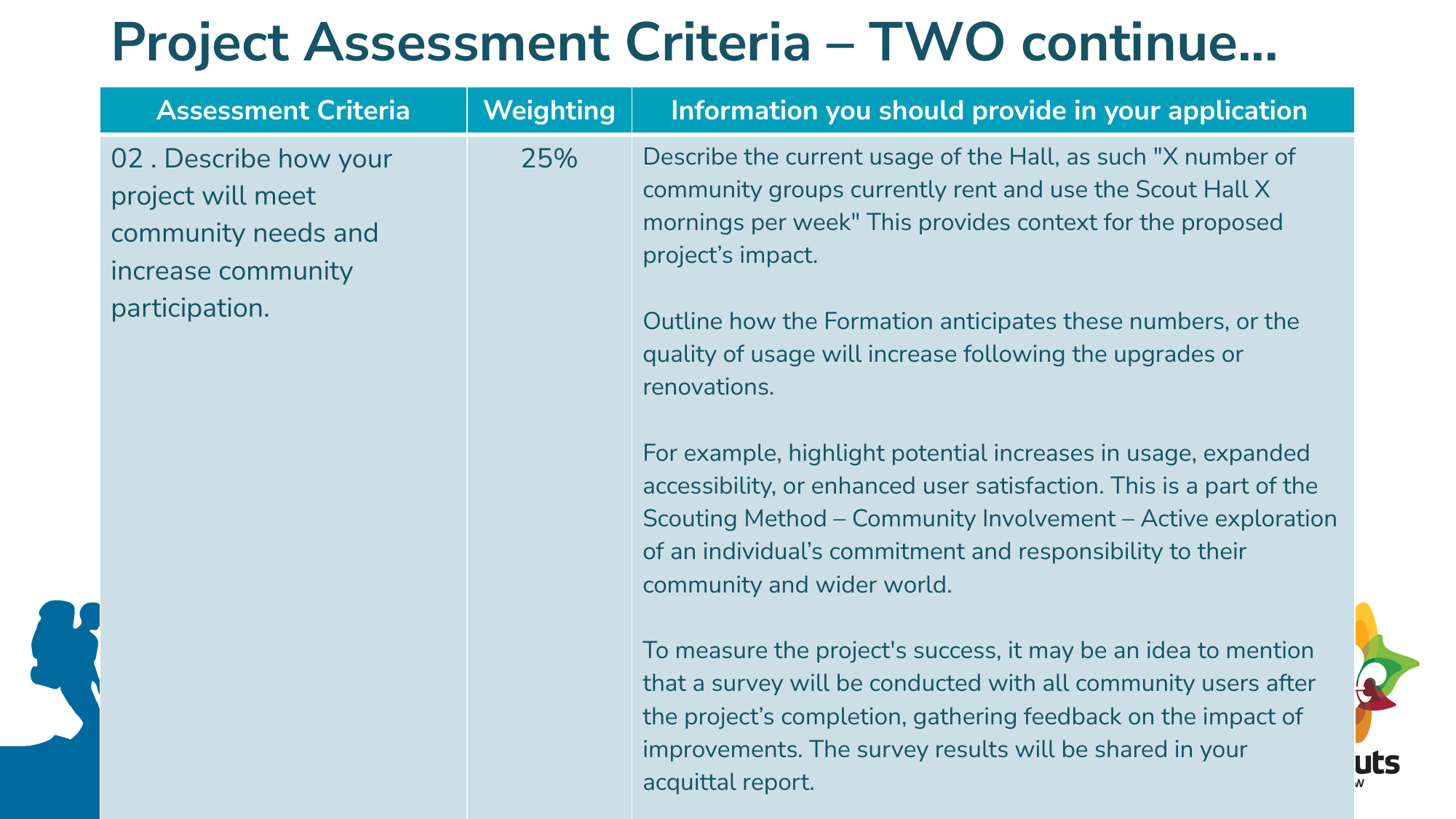

# Project Assessment Criteria – TWO continue...
| Assessment Criteria | Weighting | Information you should provide in your application |
| --- | --- | --- |
| 02 . Describe how your project will meet community needs and increase community participation. | 25% | Describe the current usage of the Hall, as such "X number of community groups currently rent and use the Scout Hall X mornings per week" This provides context for the proposed project’s impact. Outline how the Formation anticipates these numbers, or the quality of usage will increase following the upgrades or renovations. For example, highlight potential increases in usage, expanded accessibility, or enhanced user satisfaction. This is a part of the Scouting Method – Community Involvement – Active exploration of an individual’s commitment and responsibility to their community and wider world. To measure the project's success, it may be an idea to mention that a survey will be conducted with all community users after the project’s completion, gathering feedback on the impact of improvements. The survey results will be shared in your acquittal report. Upload Letter of Support from your Local MP and Community Organization's that lease your Hall. |
40